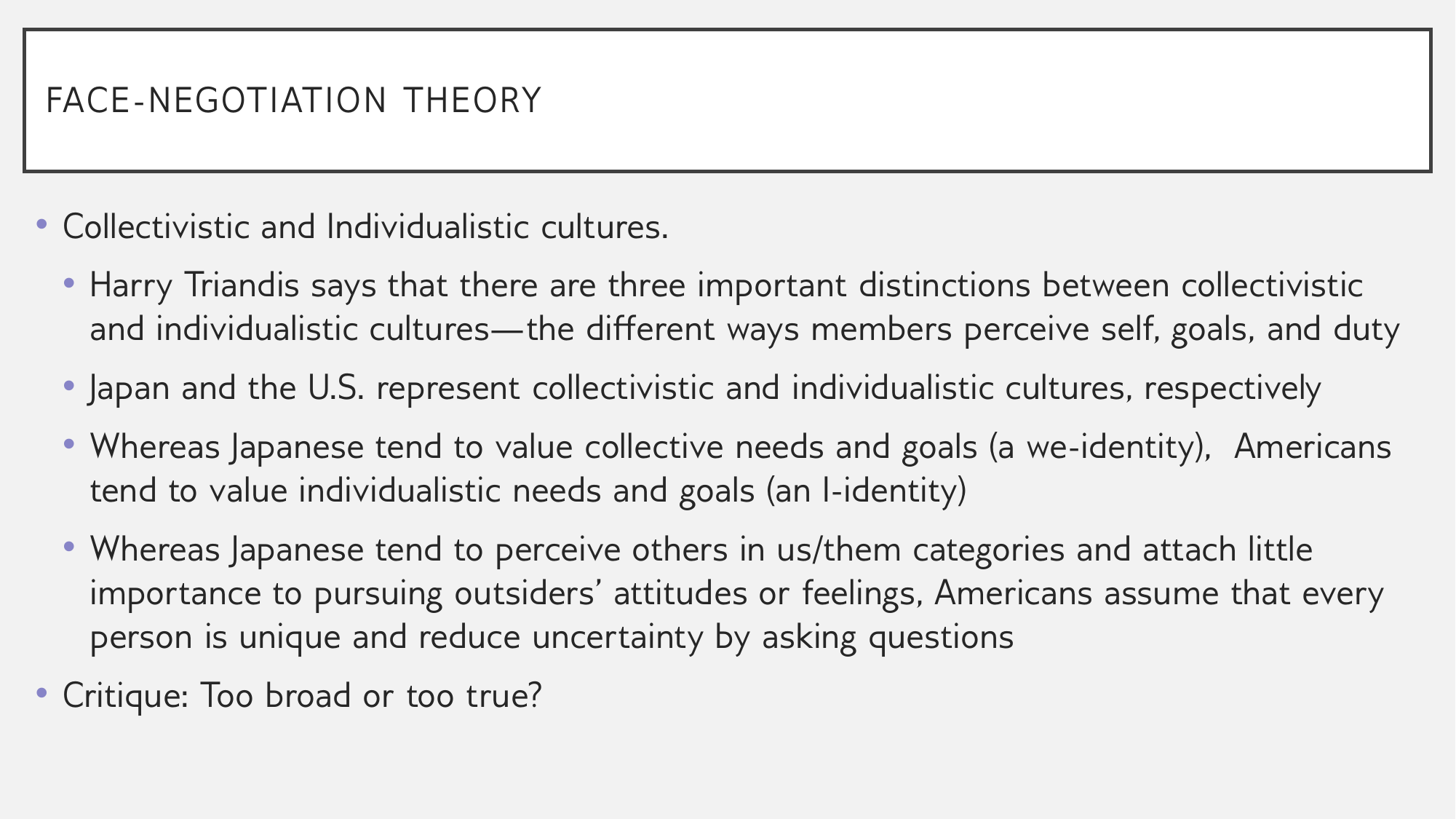

# Face-negotiation theory
Collectivistic and Individualistic cultures.
Harry Triandis says that there are three important distinctions between collectivistic and individualistic cultures—the different ways members perceive self, goals, and duty
Japan and the U.S. represent collectivistic and individualistic cultures, respectively
Whereas Japanese tend to value collective needs and goals (a we-identity),  Americans tend to value individualistic needs and goals (an I-identity)
Whereas Japanese tend to perceive others in us/them categories and attach little importance to pursuing outsiders’ attitudes or feelings, Americans assume that every person is unique and reduce uncertainty by asking questions
Critique: Too broad or too true?